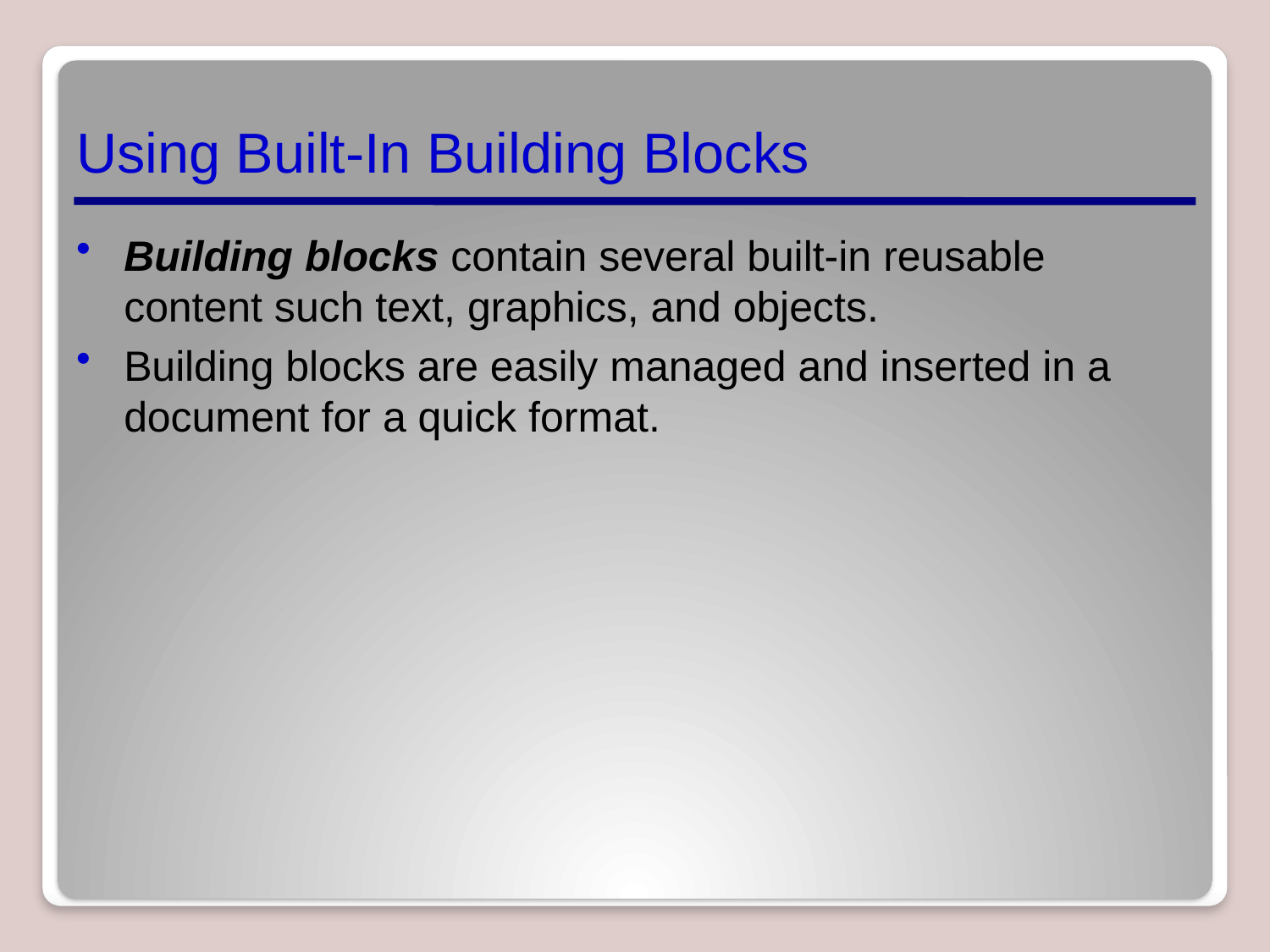

# Using Built-In Building Blocks
Building blocks contain several built-in reusable content such text, graphics, and objects.
Building blocks are easily managed and inserted in a document for a quick format.